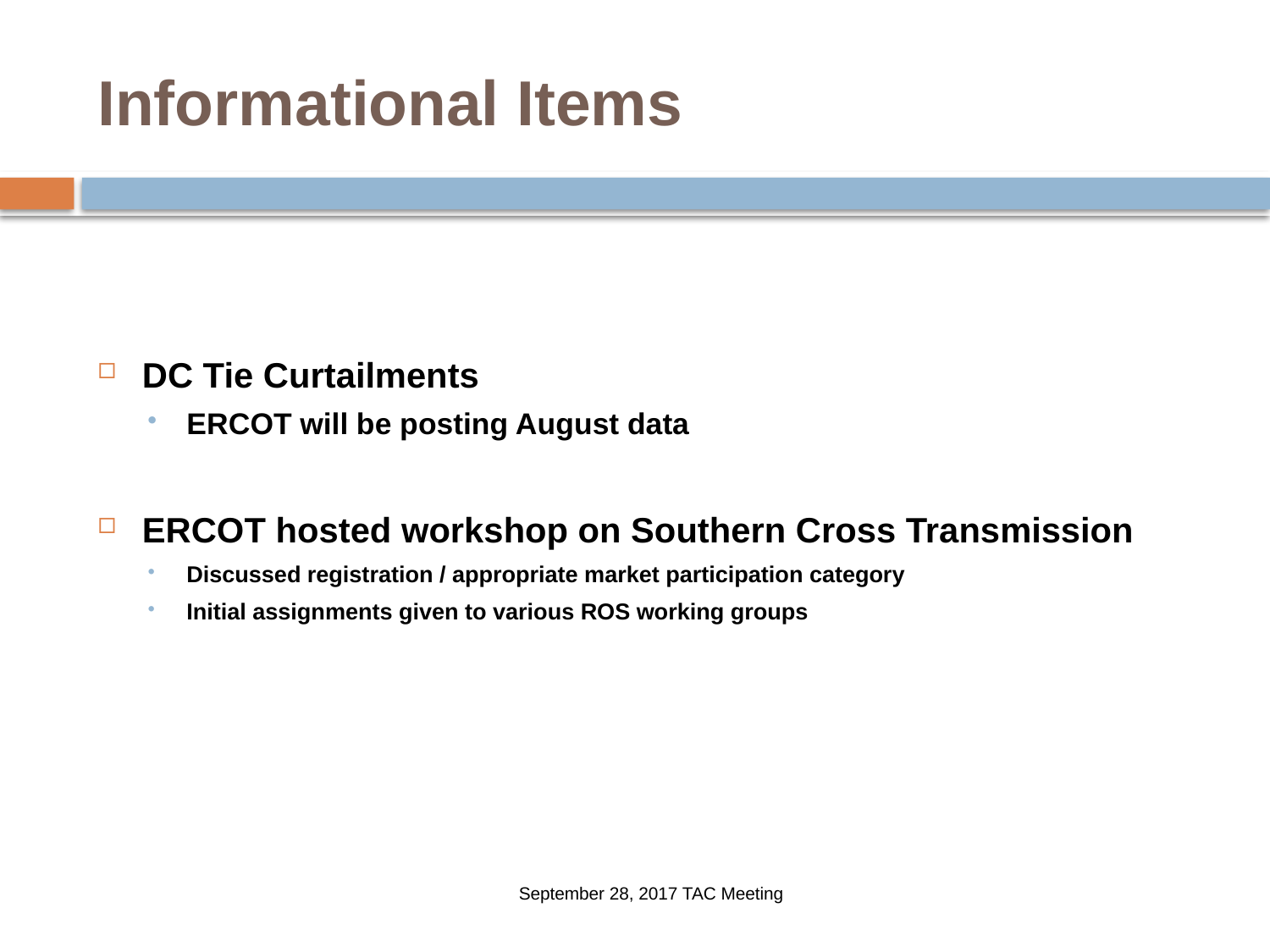

# Informational Items

DC Tie Curtailments
ERCOT will be posting August data

ERCOT hosted workshop on Southern Cross Transmission
Discussed registration / appropriate market participation category
Initial assignments given to various ROS working groups

September 28, 2017 TAC Meeting